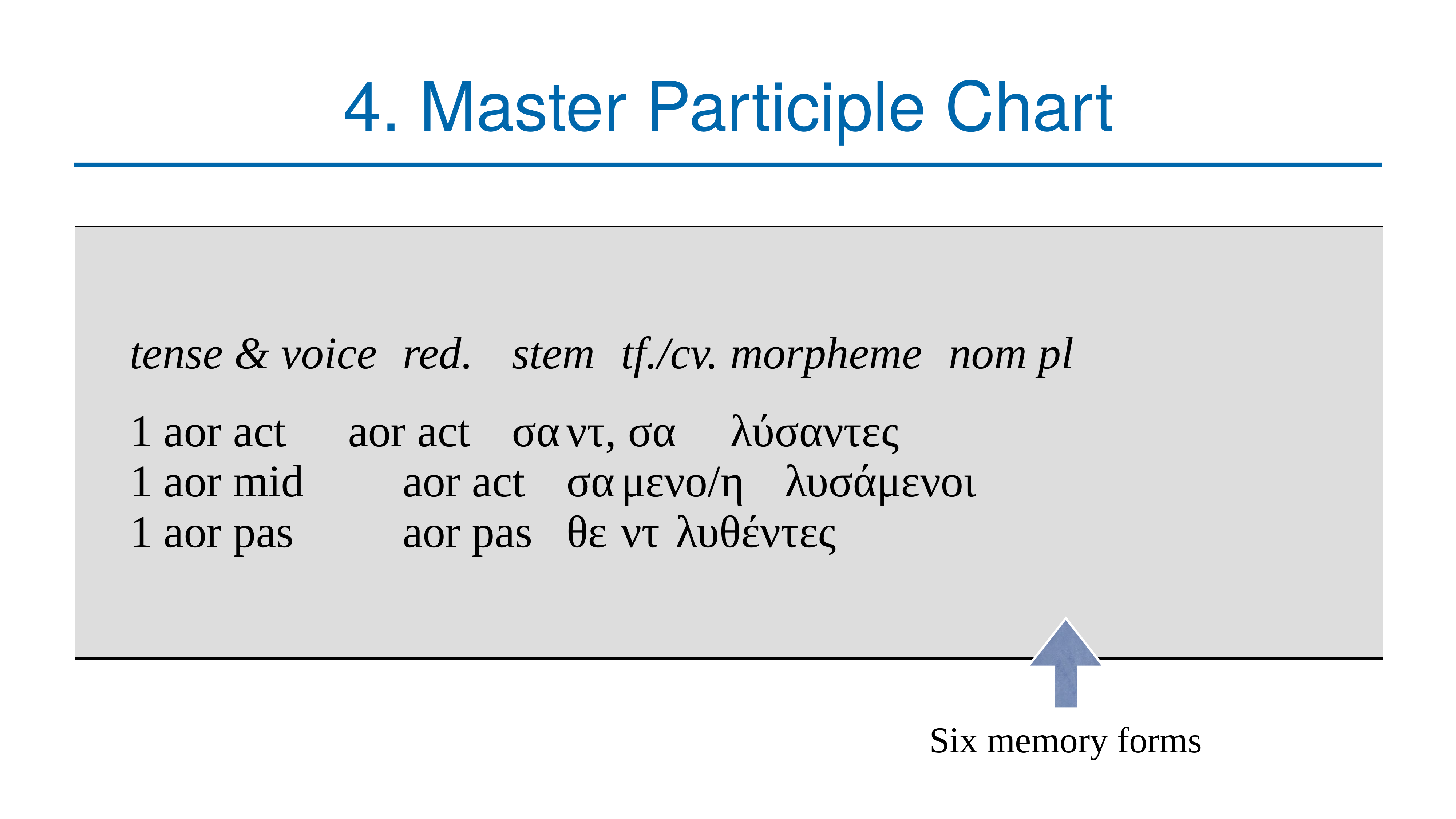

# 4. Master Participle Chart
| tense & voice red. stem tf./cv. morpheme nom pl 1 aor act aor act σα ντ, σα λύσαντες 1 aor mid aor act σα μενο/η λυσάμενοι 1 aor pas aor pas θε ντ λυθέντες |
| --- |

Six memory forms